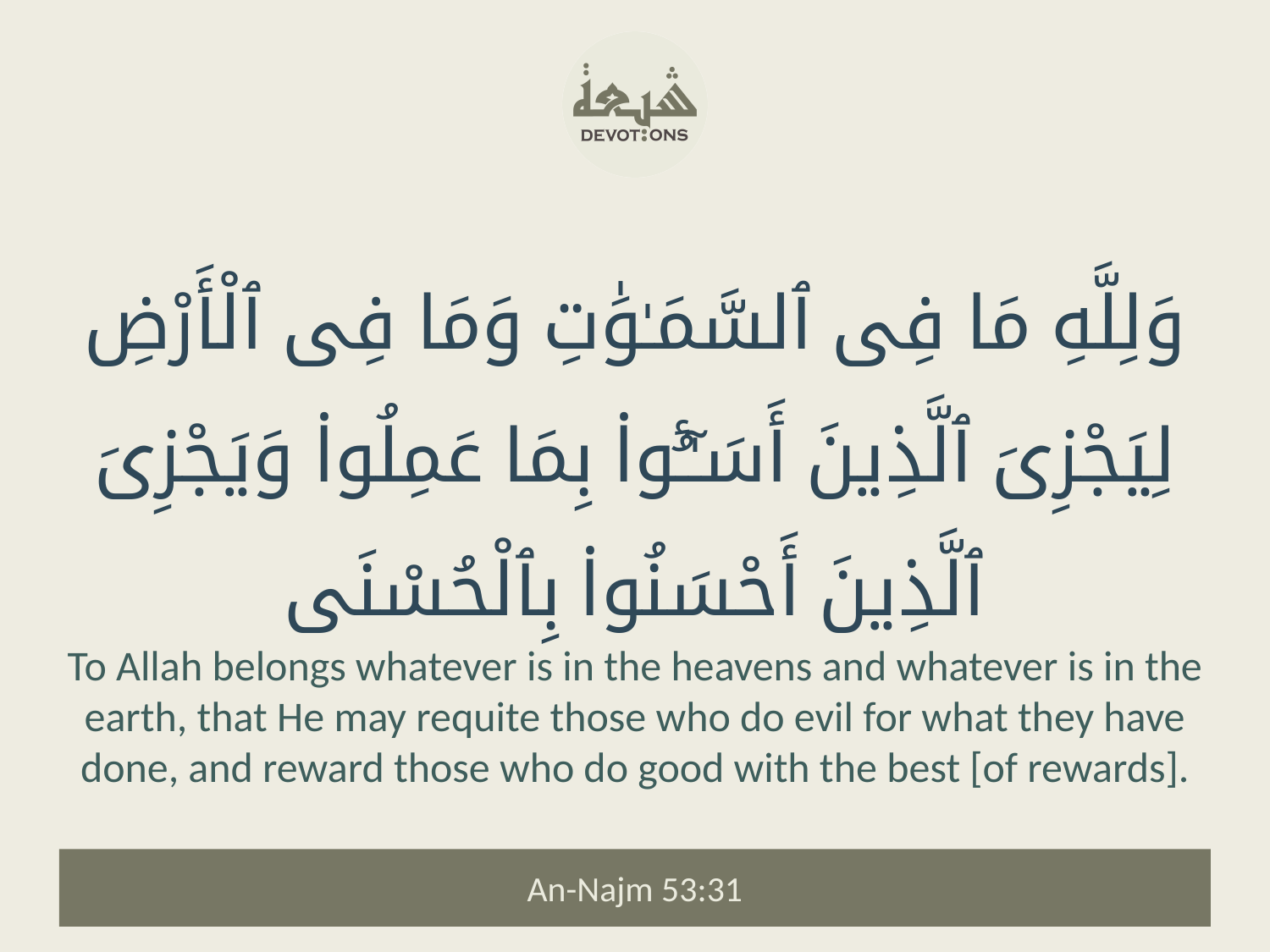

وَلِلَّهِ مَا فِى ٱلسَّمَـٰوَٰتِ وَمَا فِى ٱلْأَرْضِ لِيَجْزِىَ ٱلَّذِينَ أَسَـٰٓـُٔوا۟ بِمَا عَمِلُوا۟ وَيَجْزِىَ ٱلَّذِينَ أَحْسَنُوا۟ بِٱلْحُسْنَى
To Allah belongs whatever is in the heavens and whatever is in the earth, that He may requite those who do evil for what they have done, and reward those who do good with the best [of rewards].
An-Najm 53:31